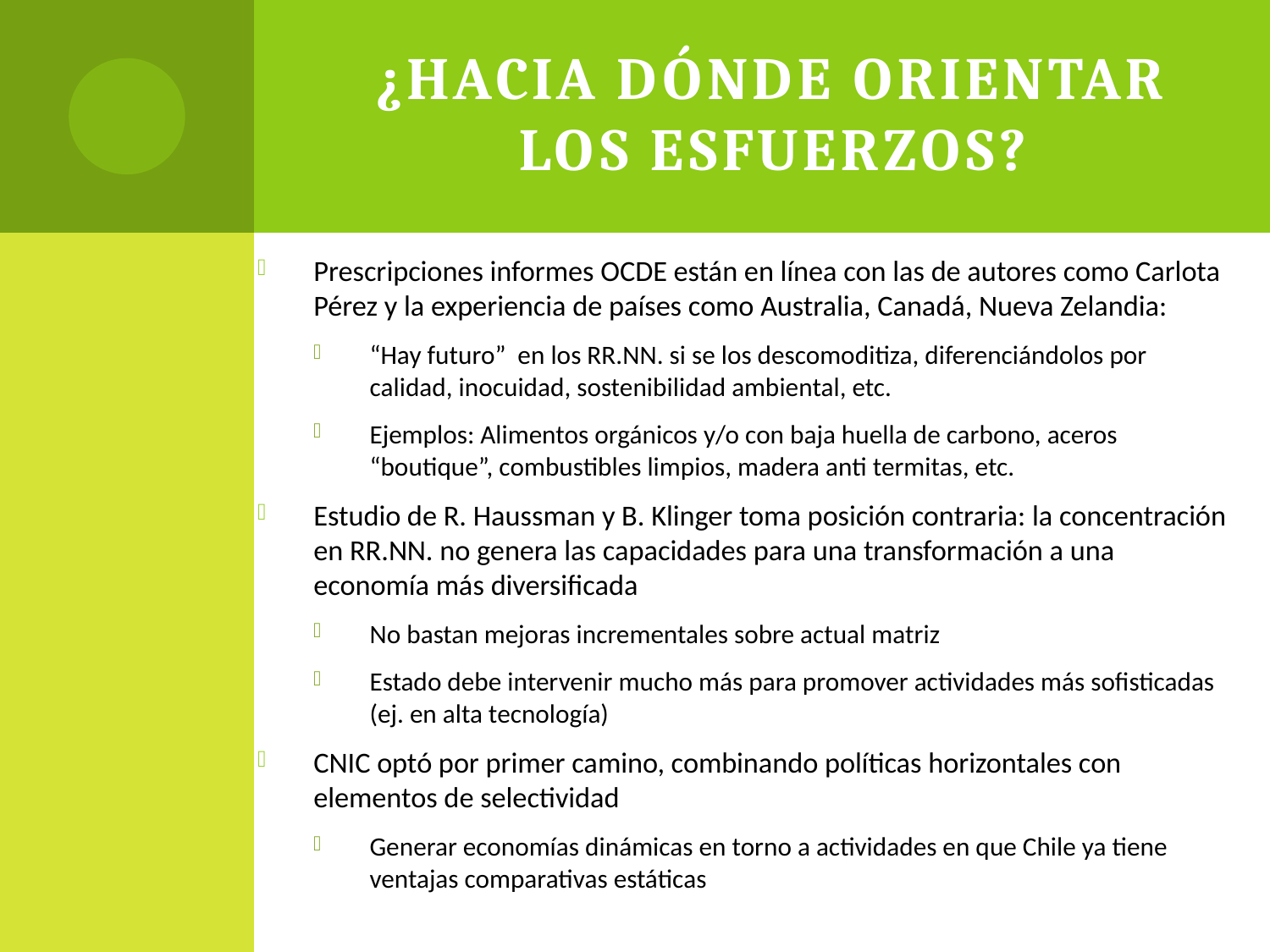

# ¿Hacia dónde orientar los esfuerzos?
Prescripciones informes OCDE están en línea con las de autores como Carlota Pérez y la experiencia de países como Australia, Canadá, Nueva Zelandia:
“Hay futuro”  en los RR.NN. si se los descomoditiza, diferenciándolos por calidad, inocuidad, sostenibilidad ambiental, etc.
Ejemplos: Alimentos orgánicos y/o con baja huella de carbono, aceros “boutique”, combustibles limpios, madera anti termitas, etc.
Estudio de R. Haussman y B. Klinger toma posición contraria: la concentración en RR.NN. no genera las capacidades para una transformación a una economía más diversificada
No bastan mejoras incrementales sobre actual matriz
Estado debe intervenir mucho más para promover actividades más sofisticadas (ej. en alta tecnología)
CNIC optó por primer camino, combinando políticas horizontales con elementos de selectividad
Generar economías dinámicas en torno a actividades en que Chile ya tiene ventajas comparativas estáticas